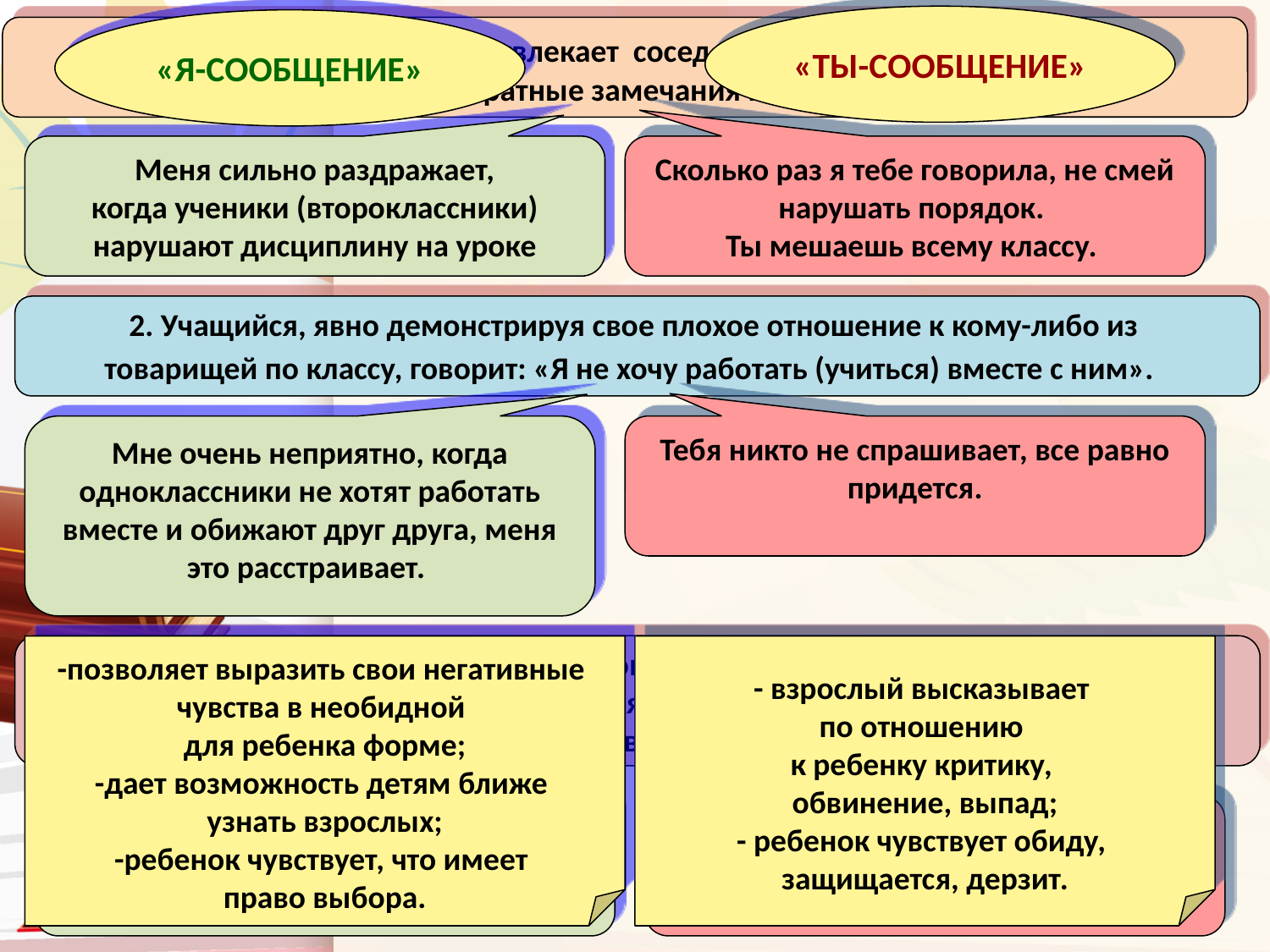

«ТЫ-СООБЩЕНИЕ»
«Я-СООБЩЕНИЕ»
 1. На уроке ученик  отвлекает  соседа по парте  и игнорирует
неоднократные замечания педагога.
Меня сильно раздражает,
 когда ученики (второклассники)
нарушают дисциплину на уроке
Сколько раз я тебе говорила, не смей нарушать порядок.
Ты мешаешь всему классу.
2. Учащийся, явно демонстрируя свое плохое отношение к кому-либо из
товарищей по классу, говорит: «Я не хочу работать (учиться) вместе с ним».
Мне очень неприятно, когда одноклассники не хотят работать вместе и обижают друг друга, меня это расстраивает.
Тебя никто не спрашивает, все равно придется.
3. Начался урок. Все учащиеся успокоились, наступила тишина, и вдруг
в классе кто- то начал громко смеяться. Когда учитель удивленно посмотрел
на учащегося, тот заявил: «Мне всегда смешно смотреть на вас…»

-позволяет выразить свои негативные
чувства в необидной
для ребенка форме;
-дает возможность детям ближе
узнать взрослых;
-ребенок чувствует, что имеет
 право выбора.

- взрослый высказывает
по отношению
к ребенку критику,
обвинение, выпад;
- ребенок чувствует обиду,
защищается, дерзит.
Я люблю, когда на моих уроках у учеников хорошее настроение, меня это очень радует.
Ничего себе! А что тебе смешно? Ты что, в цирке?